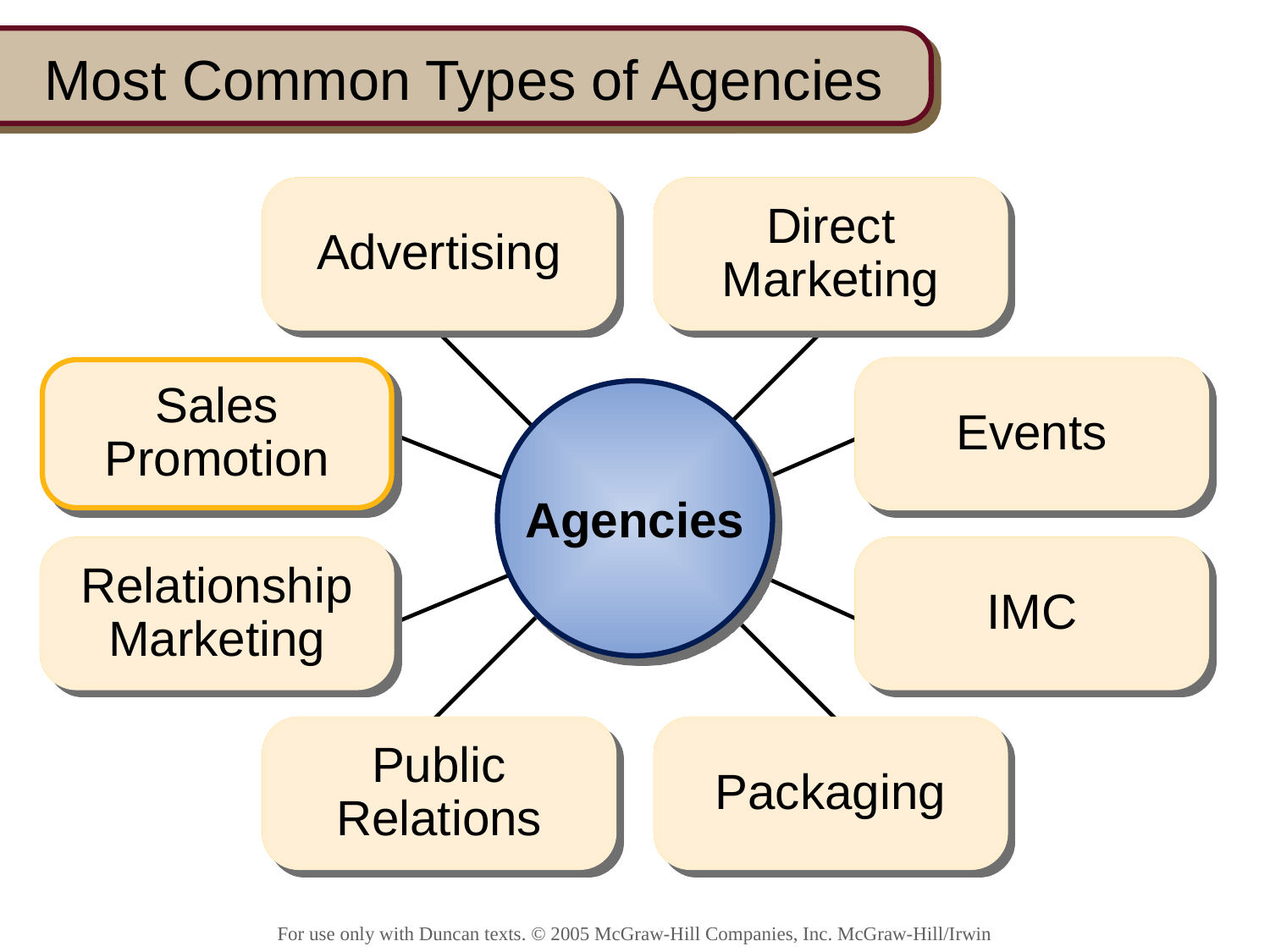

# Most Common Types of Agencies
Advertising

Advertising
Direct Marketing

Direct Marketing
Sales Promotion

Events

Events
Agencies
Relationship Marketing

Relationship Marketing
IMC

IMC

Public Relations

Packaging
Public Relations
Packaging